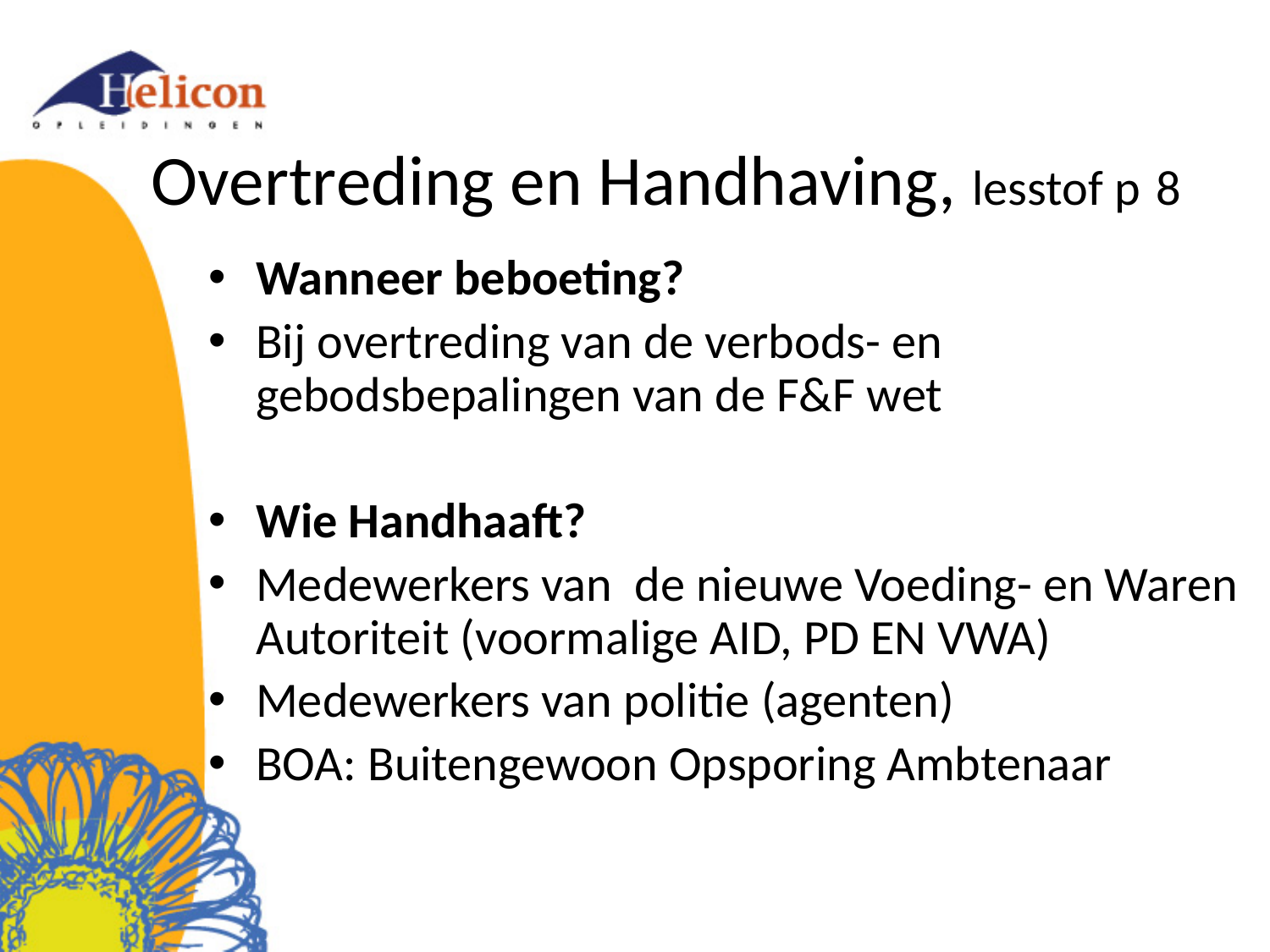

# Overtreding en Handhaving, lesstof p 8
Wanneer beboeting?
Bij overtreding van de verbods- en gebodsbepalingen van de F&F wet

Wie Handhaaft?
Medewerkers van  de nieuwe Voeding- en Waren Autoriteit (voormalige AID, PD EN VWA)
Medewerkers van politie (agenten)
BOA: Buitengewoon Opsporing Ambtenaar